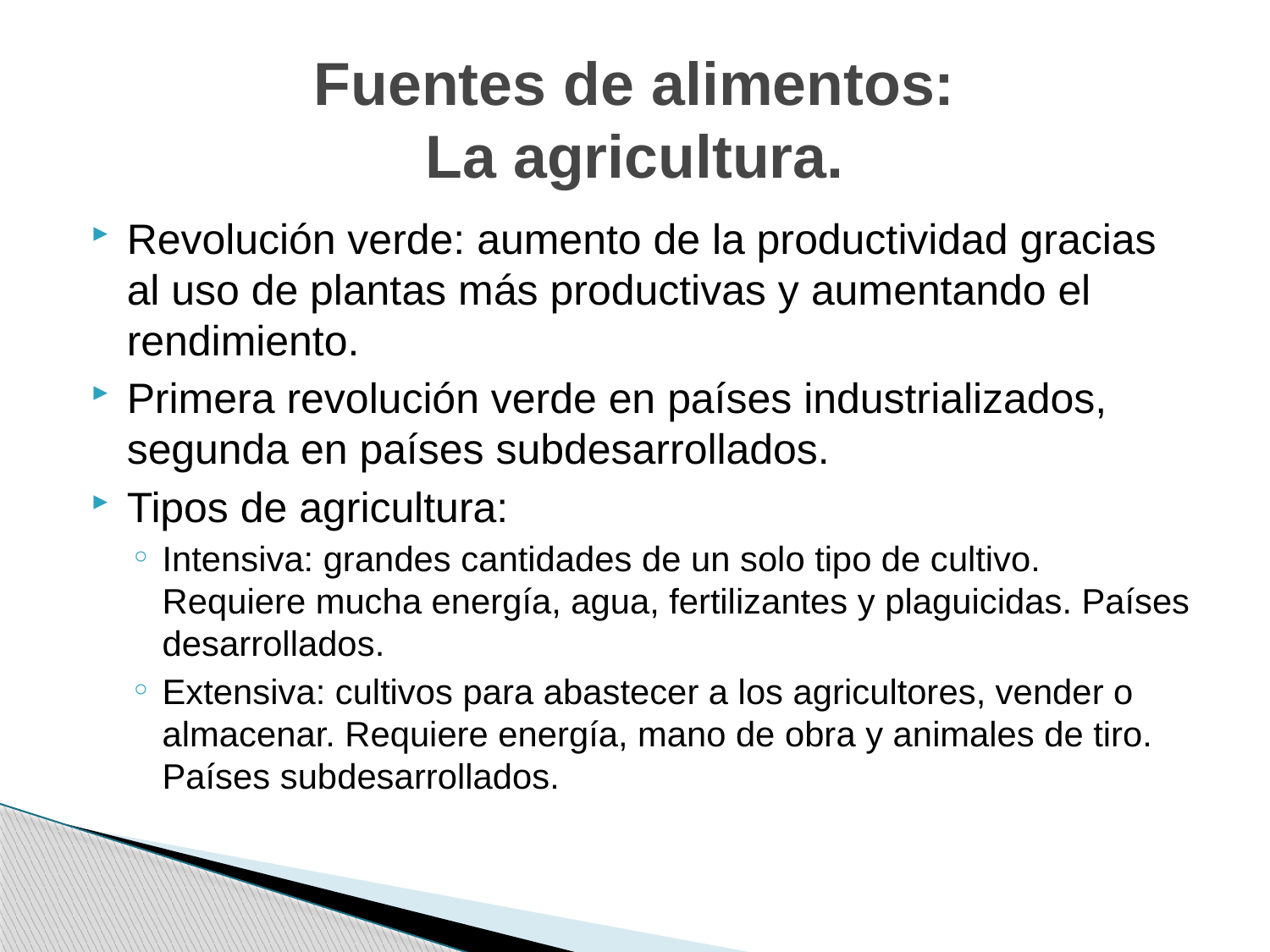

# Fuentes de alimentos: La agricultura.
Revolución verde: aumento de la productividad gracias al uso de plantas más productivas y aumentando el rendimiento.
Primera revolución verde en países industrializados, segunda en países subdesarrollados.
Tipos de agricultura:
Intensiva: grandes cantidades de un solo tipo de cultivo. Requiere mucha energía, agua, fertilizantes y plaguicidas. Países desarrollados.
Extensiva: cultivos para abastecer a los agricultores, vender o almacenar. Requiere energía, mano de obra y animales de tiro. Países subdesarrollados.